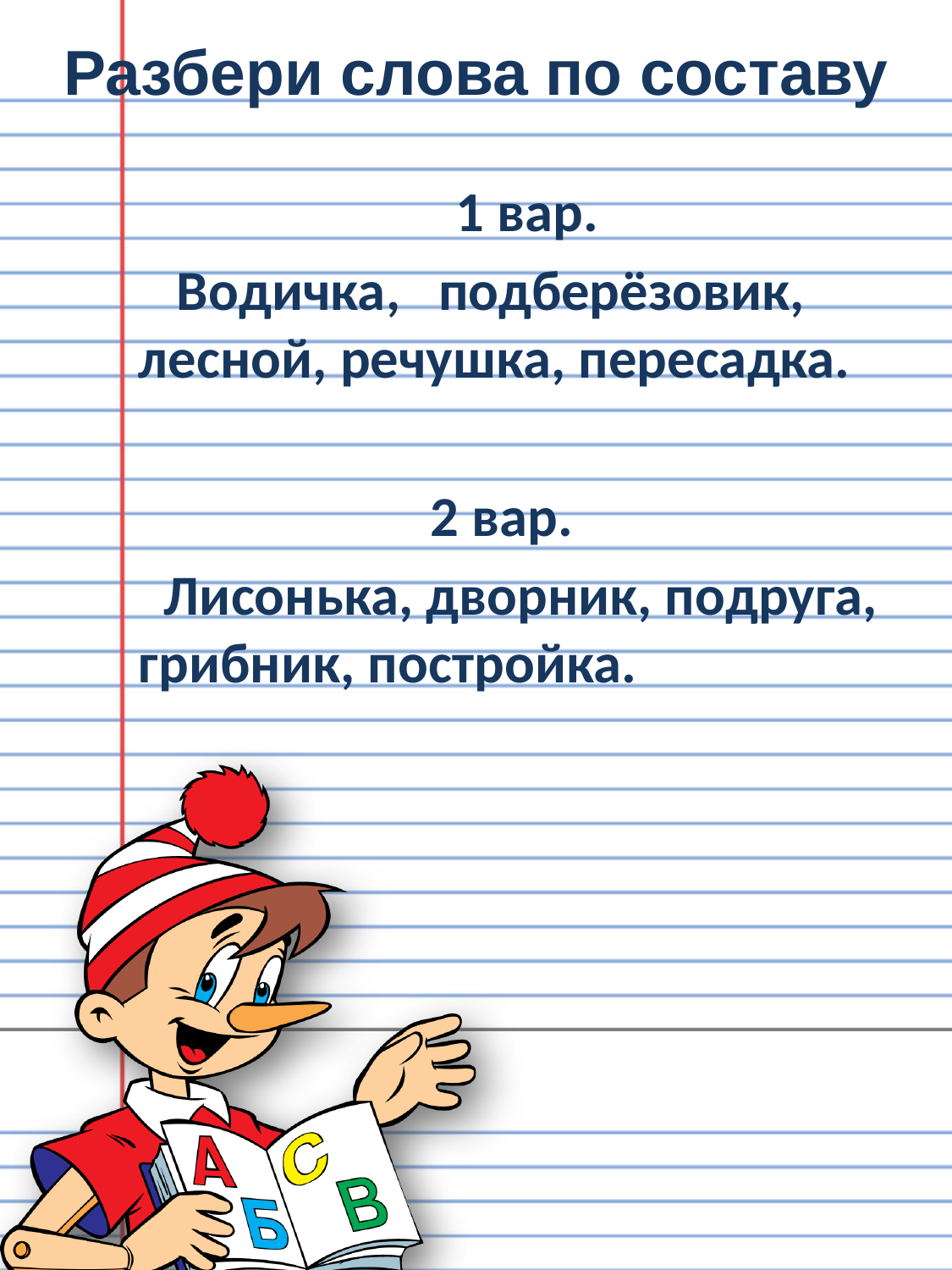

# Разбери слова по составу
                         1 вар.
   Водичка,   подберёзовик,       лесной, речушка, пересадка.

                       2 вар.
  Лисонька, дворник, подруга, грибник, постройка.